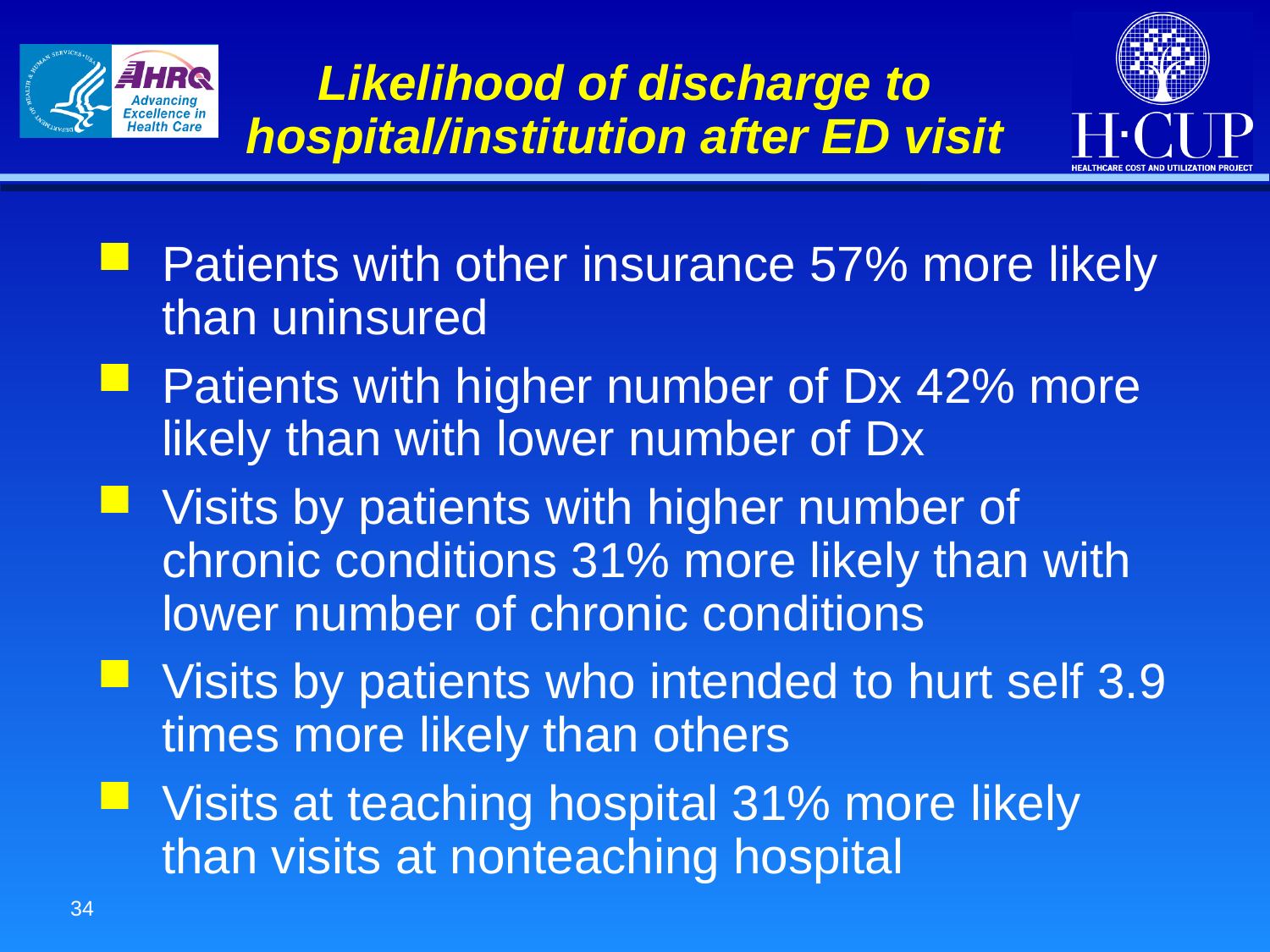

# Likelihood of discharge to hospital/institution after ED visit
Patients with other insurance 57% more likely than uninsured
Patients with higher number of Dx 42% more likely than with lower number of Dx
Visits by patients with higher number of chronic conditions 31% more likely than with lower number of chronic conditions
Visits by patients who intended to hurt self 3.9 times more likely than others
Visits at teaching hospital 31% more likely than visits at nonteaching hospital

34